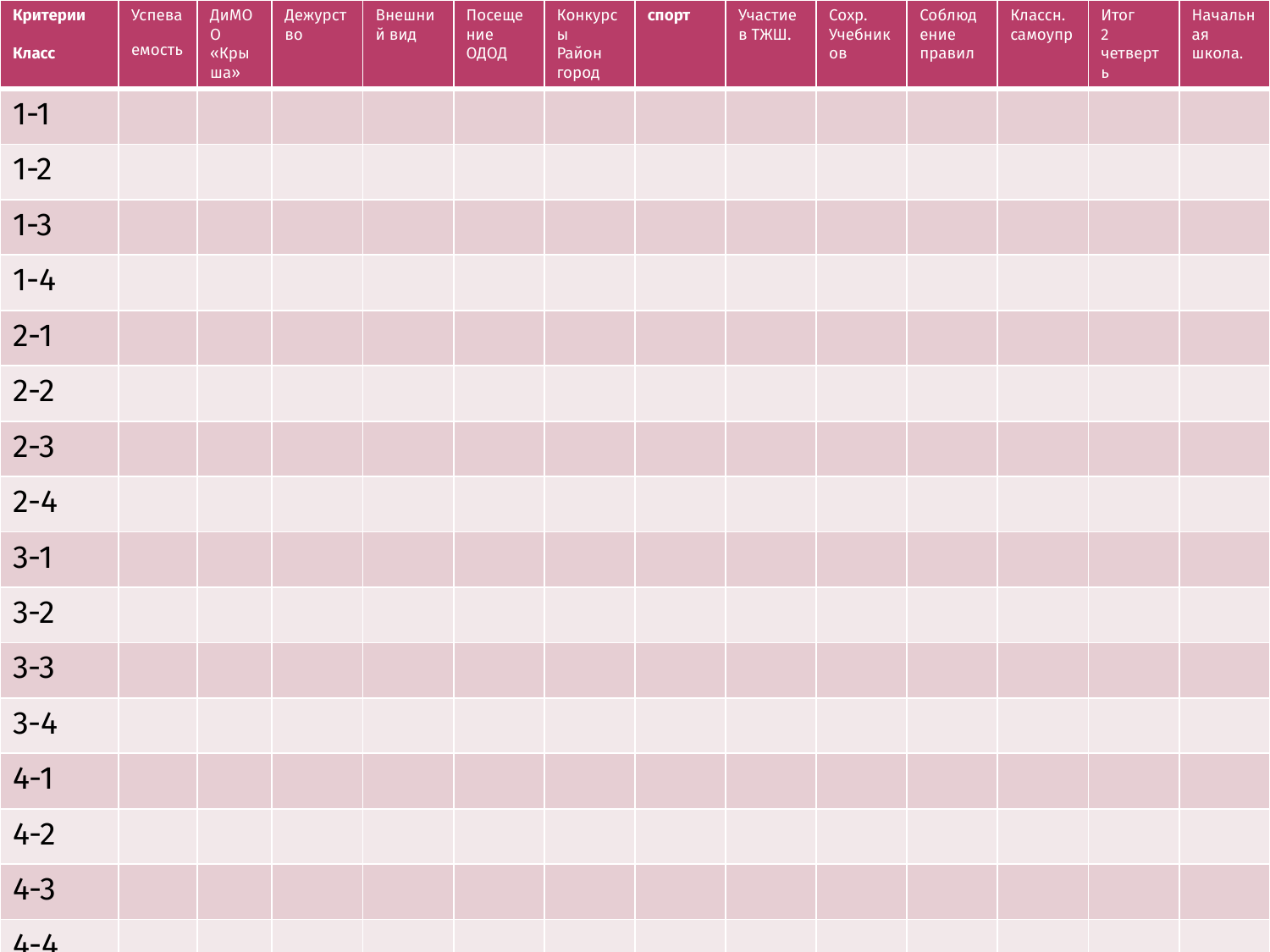

| Критерии Класс | Успеваемость | ДиМОО «Крыша» | Дежурство | Внешний вид | Посещение ОДОД | Конкурсы Район город | спорт | Участие в ТЖШ. | Сохр. Учебников | Соблюдение правил | Классн. самоупр | Итог 2 четверть | Начальная школа. |
| --- | --- | --- | --- | --- | --- | --- | --- | --- | --- | --- | --- | --- | --- |
| 1-1 |  |  |  |  |  |  |  |  |  |  |  |  |  |
| 1-2 |  |  |  |  |  |  |  |  |  |  |  |  |  |
| 1-3 |  |  |  |  |  |  |  |  |  |  |  |  |  |
| 1-4 |  |  |  |  |  |  |  |  |  |  |  |  |  |
| 2-1 |  |  |  |  |  |  |  |  |  |  |  |  |  |
| 2-2 |  |  |  |  |  |  |  |  |  |  |  |  |  |
| 2-3 |  |  |  |  |  |  |  |  |  |  |  |  |  |
| 2-4 |  |  |  |  |  |  |  |  |  |  |  |  |  |
| 3-1 |  |  |  |  |  |  |  |  |  |  |  |  |  |
| 3-2 |  |  |  |  |  |  |  |  |  |  |  |  |  |
| 3-3 |  |  |  |  |  |  |  |  |  |  |  |  |  |
| 3-4 |  |  |  |  |  |  |  |  |  |  |  |  |  |
| 4-1 |  |  |  |  |  |  |  |  |  |  |  |  |  |
| 4-2 |  |  |  |  |  |  |  |  |  |  |  |  |  |
| 4-3 |  |  |  |  |  |  |  |  |  |  |  |  |  |
| 4-4 |  |  |  |  |  |  |  |  |  |  |  |  |  |